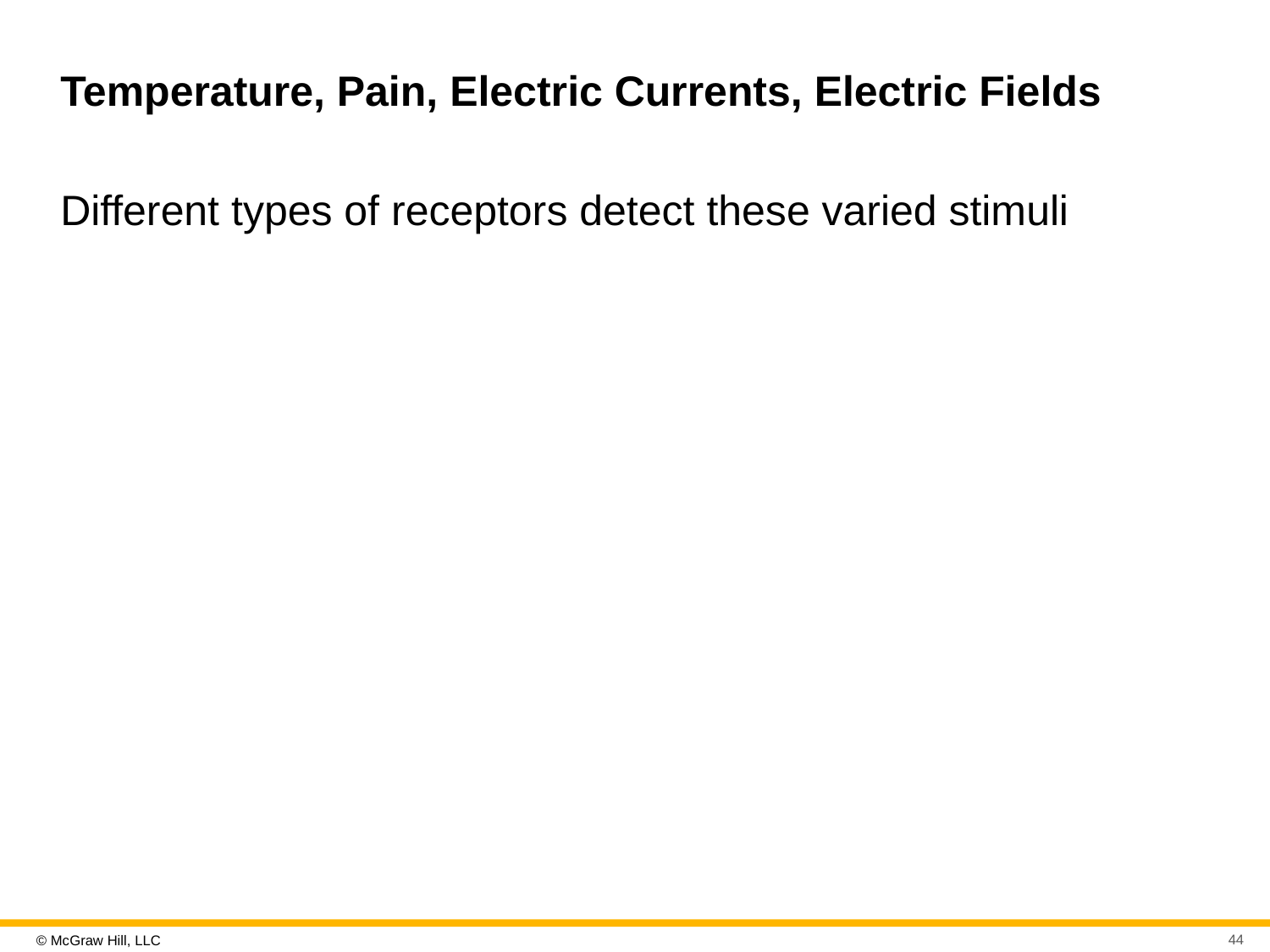

# Temperature, Pain, Electric Currents, Electric Fields
Different types of receptors detect these varied stimuli
44